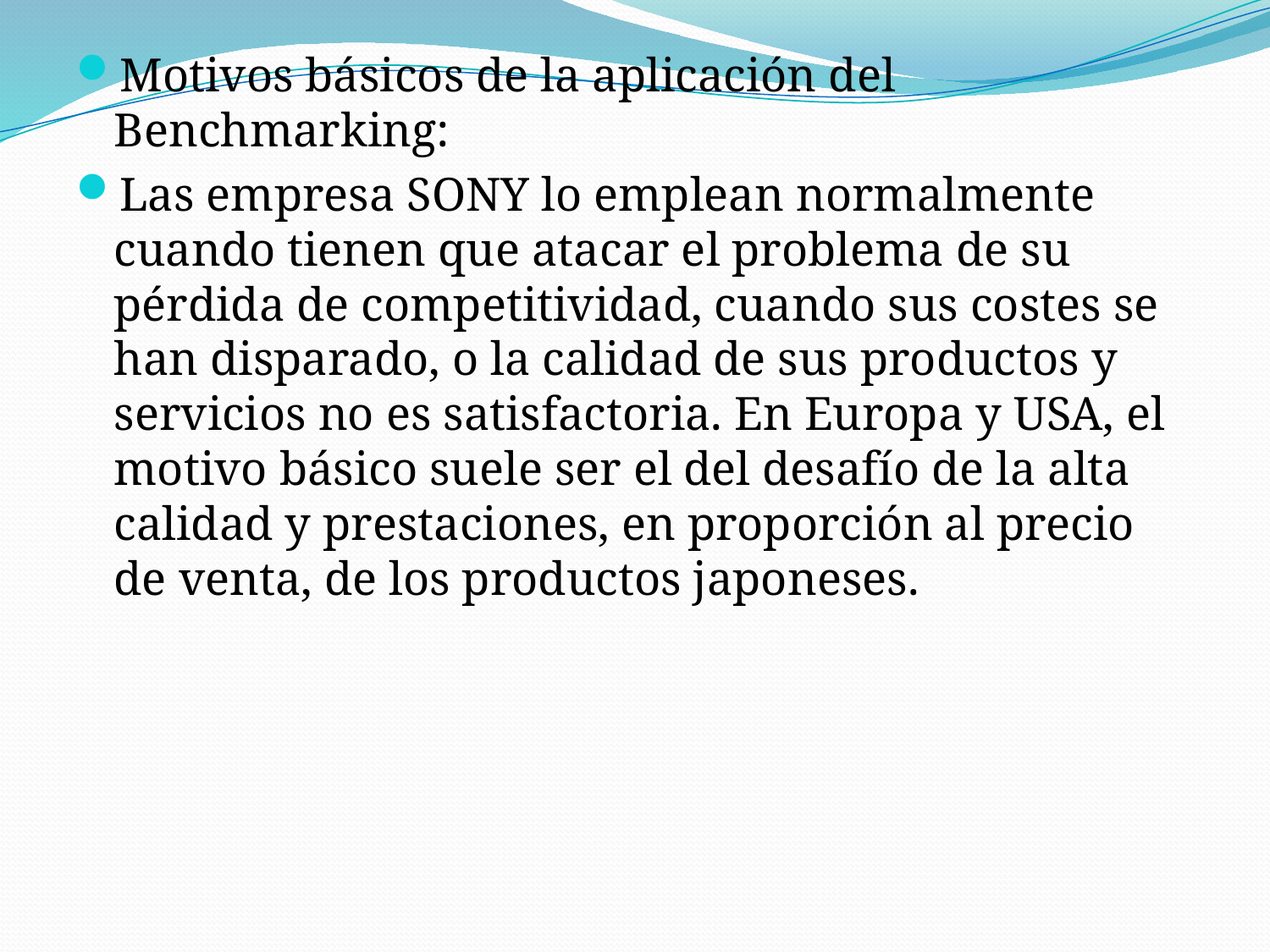

Motivos básicos de la aplicación del Benchmarking:
Las empresa SONY lo emplean normalmente cuando tienen que atacar el problema de su pérdida de competitividad, cuando sus costes se han disparado, o la calidad de sus productos y servicios no es satisfactoria. En Europa y USA, el motivo básico suele ser el del desafío de la alta calidad y prestaciones, en proporción al precio de venta, de los productos japoneses.